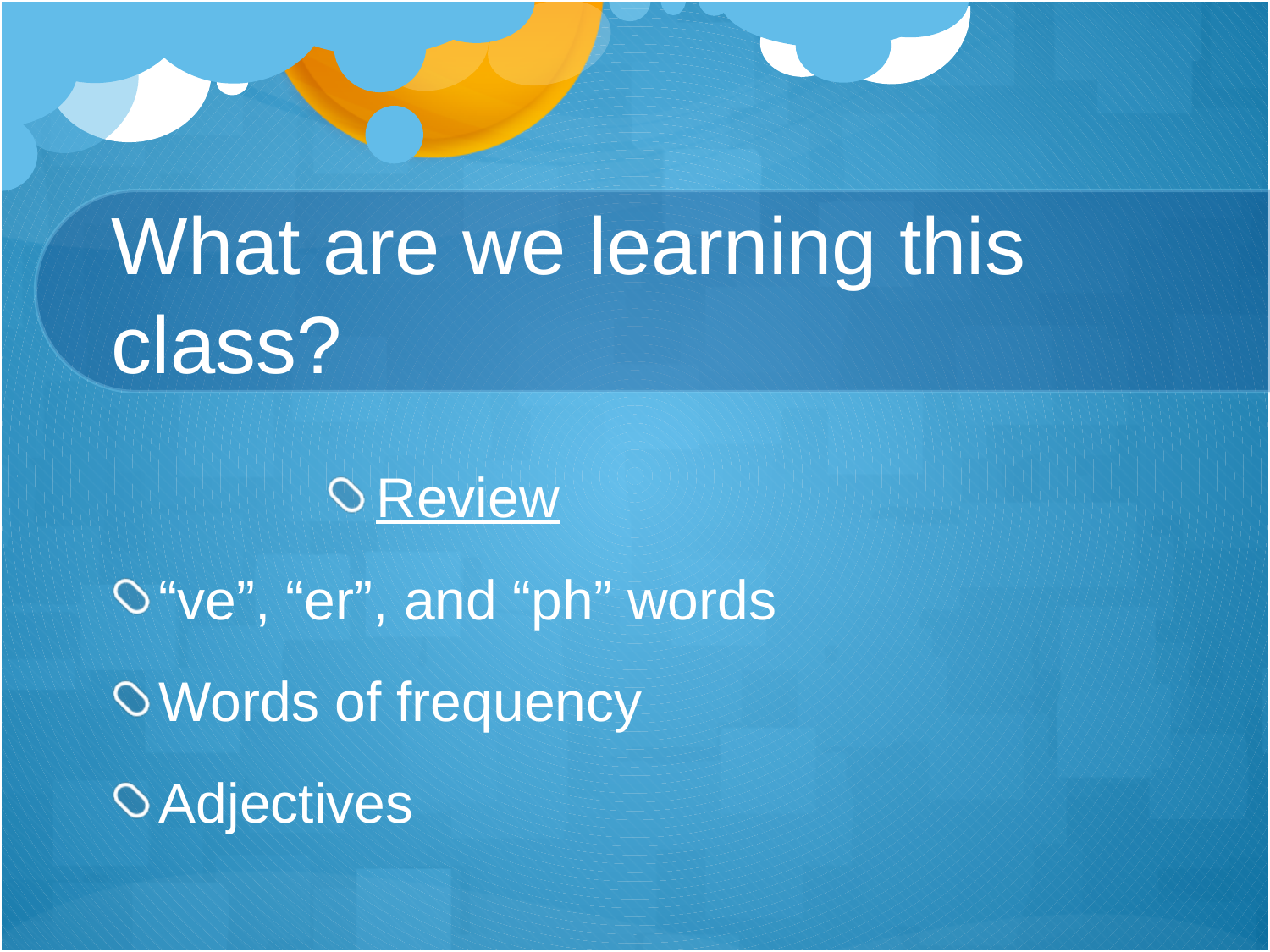

Review
“ve”, “er”, and “ph” words
Words of frequency
Adjectives
# What are we learning this class?